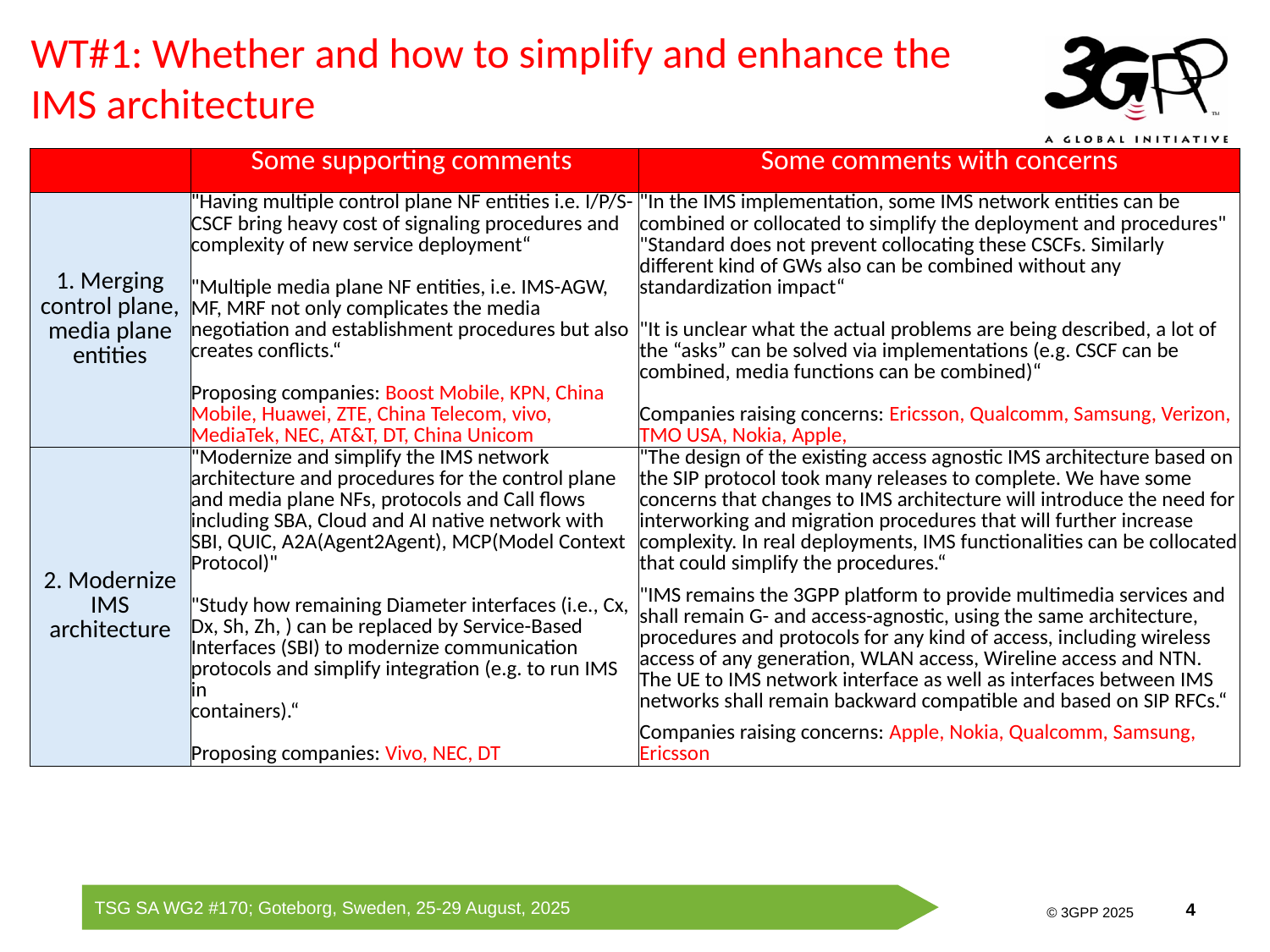

# WT#1: Whether and how to simplify and enhance the IMS architecture
|  | Some supporting comments | Some comments with concerns |
| --- | --- | --- |
| 1. Merging control plane, media plane entities | "Having multiple control plane NF entities i.e. I/P/S-CSCF bring heavy cost of signaling procedures and complexity of new service deployment“ "Multiple media plane NF entities, i.e. IMS-AGW, MF, MRF not only complicates the media negotiation and establishment procedures but also creates conflicts.“ Proposing companies: Boost Mobile, KPN, China Mobile, Huawei, ZTE, China Telecom, vivo, MediaTek, NEC, AT&T, DT, China Unicom | "In the IMS implementation, some IMS network entities can be combined or collocated to simplify the deployment and procedures" "Standard does not prevent collocating these CSCFs. Similarly different kind of GWs also can be combined without any standardization impact“ "It is unclear what the actual problems are being described, a lot of the “asks” can be solved via implementations (e.g. CSCF can be combined, media functions can be combined)“ Companies raising concerns: Ericsson, Qualcomm, Samsung, Verizon, TMO USA, Nokia, Apple, |
| 2. Modernize IMS architecture | "Modernize and simplify the IMS network architecture and procedures for the control plane and media plane NFs, protocols and Call flows including SBA, Cloud and AI native network with SBI, QUIC, A2A(Agent2Agent), MCP(Model Context Protocol)" "Study how remaining Diameter interfaces (i.e., Cx, Dx, Sh, Zh, ) can be replaced by Service-Based Interfaces (SBI) to modernize communication protocols and simplify integration (e.g. to run IMS in containers).“ Proposing companies: Vivo, NEC, DT | "The design of the existing access agnostic IMS architecture based on the SIP protocol took many releases to complete. We have some concerns that changes to IMS architecture will introduce the need for interworking and migration procedures that will further increase complexity. In real deployments, IMS functionalities can be collocated that could simplify the procedures.“ "IMS remains the 3GPP platform to provide multimedia services and shall remain G- and access-agnostic, using the same architecture, procedures and protocols for any kind of access, including wireless access of any generation, WLAN access, Wireline access and NTN. The UE to IMS network interface as well as interfaces between IMS networks shall remain backward compatible and based on SIP RFCs.“ Companies raising concerns: Apple, Nokia, Qualcomm, Samsung, Ericsson |